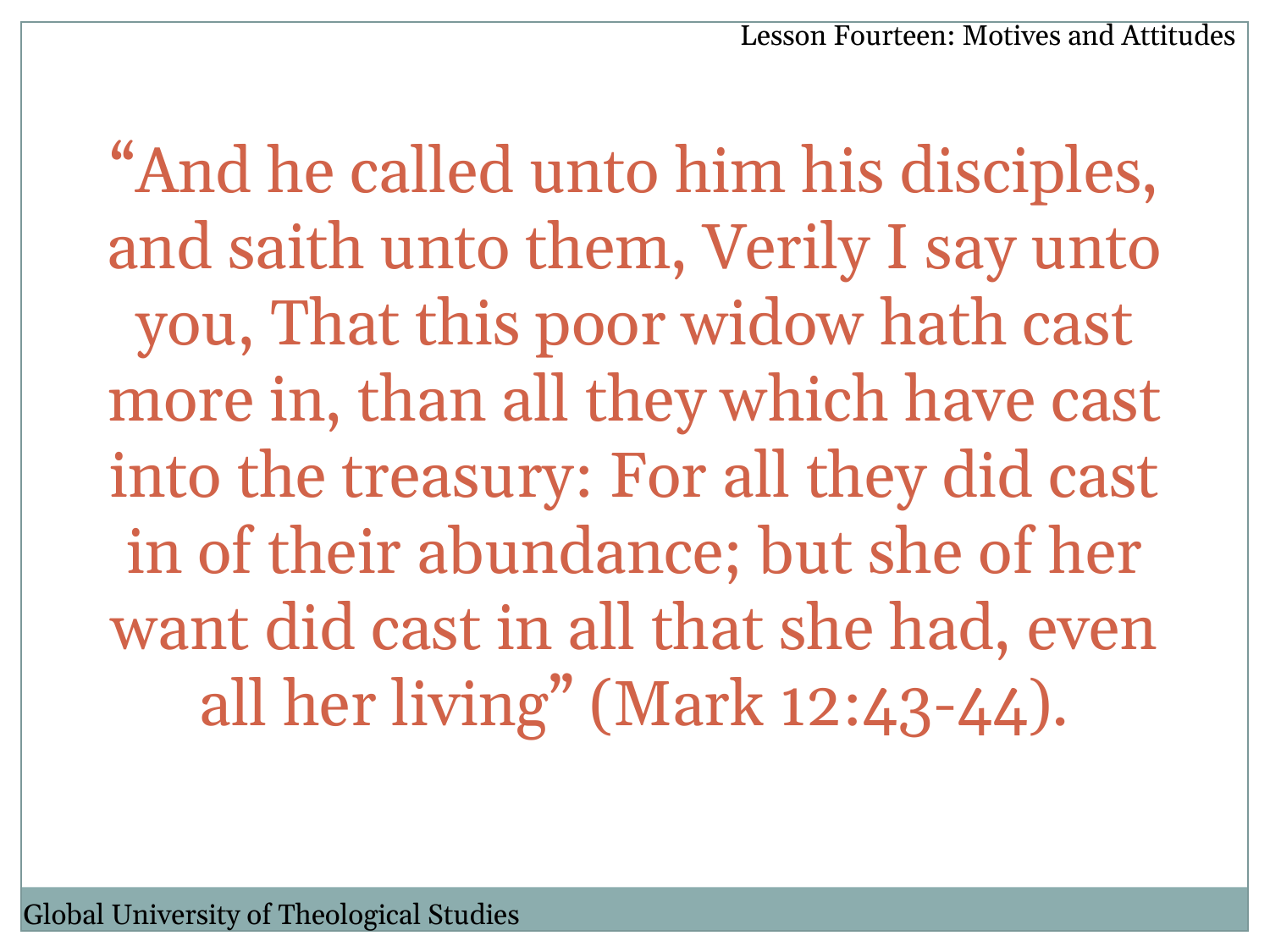

Lesson Fourteen: Motives and Attitudes
“And he called unto him his disciples, and saith unto them, Verily I say unto you, That this poor widow hath cast more in, than all they which have cast into the treasury: For all they did cast in of their abundance; but she of her want did cast in all that she had, even all her living” (Mark 12:43-44).
Global University of Theological Studies